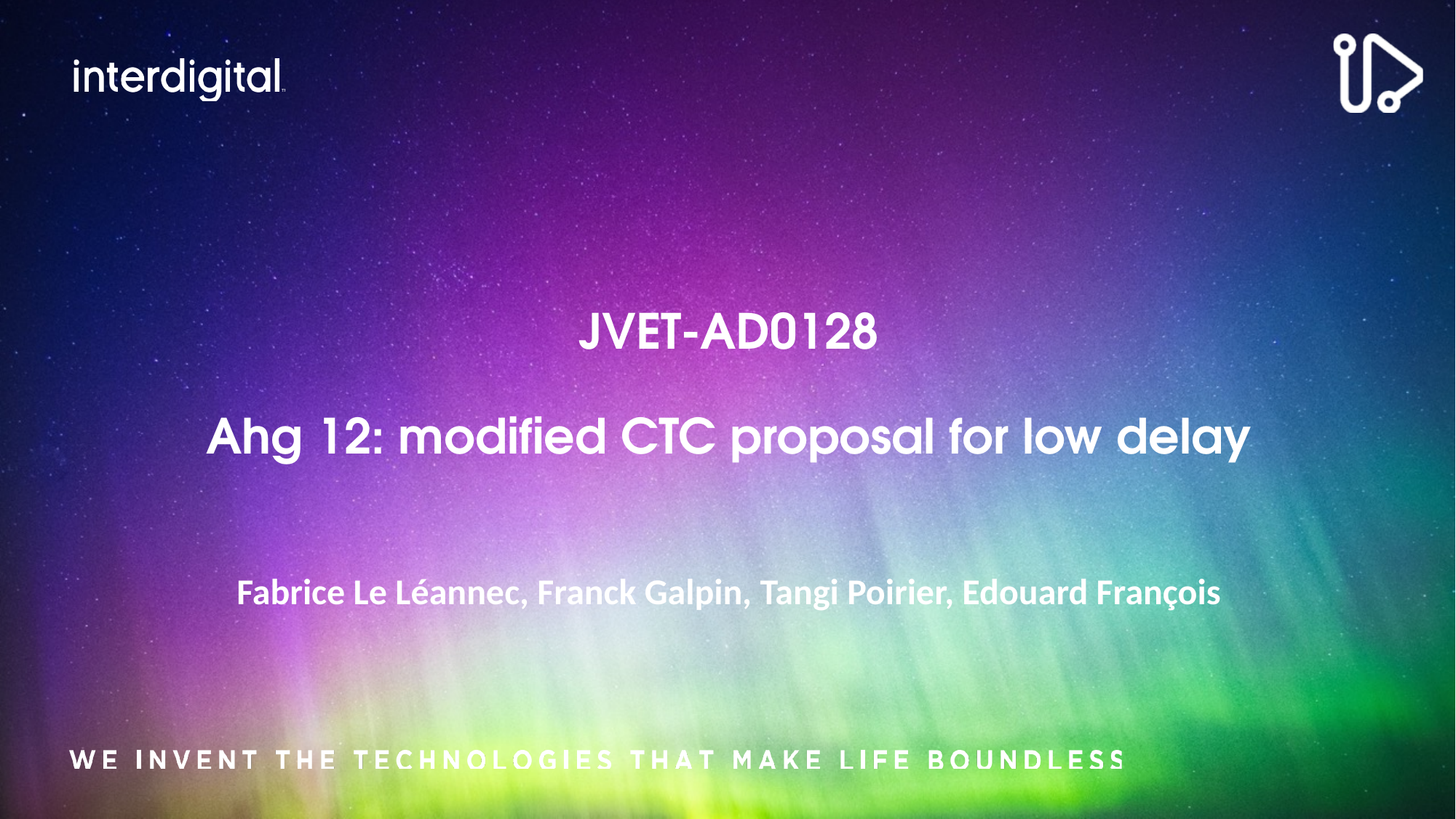

# JVET-AD0128 Ahg 12: modified CTC proposal for low delay
Fabrice Le Léannec, Franck Galpin, Tangi Poirier, Edouard François